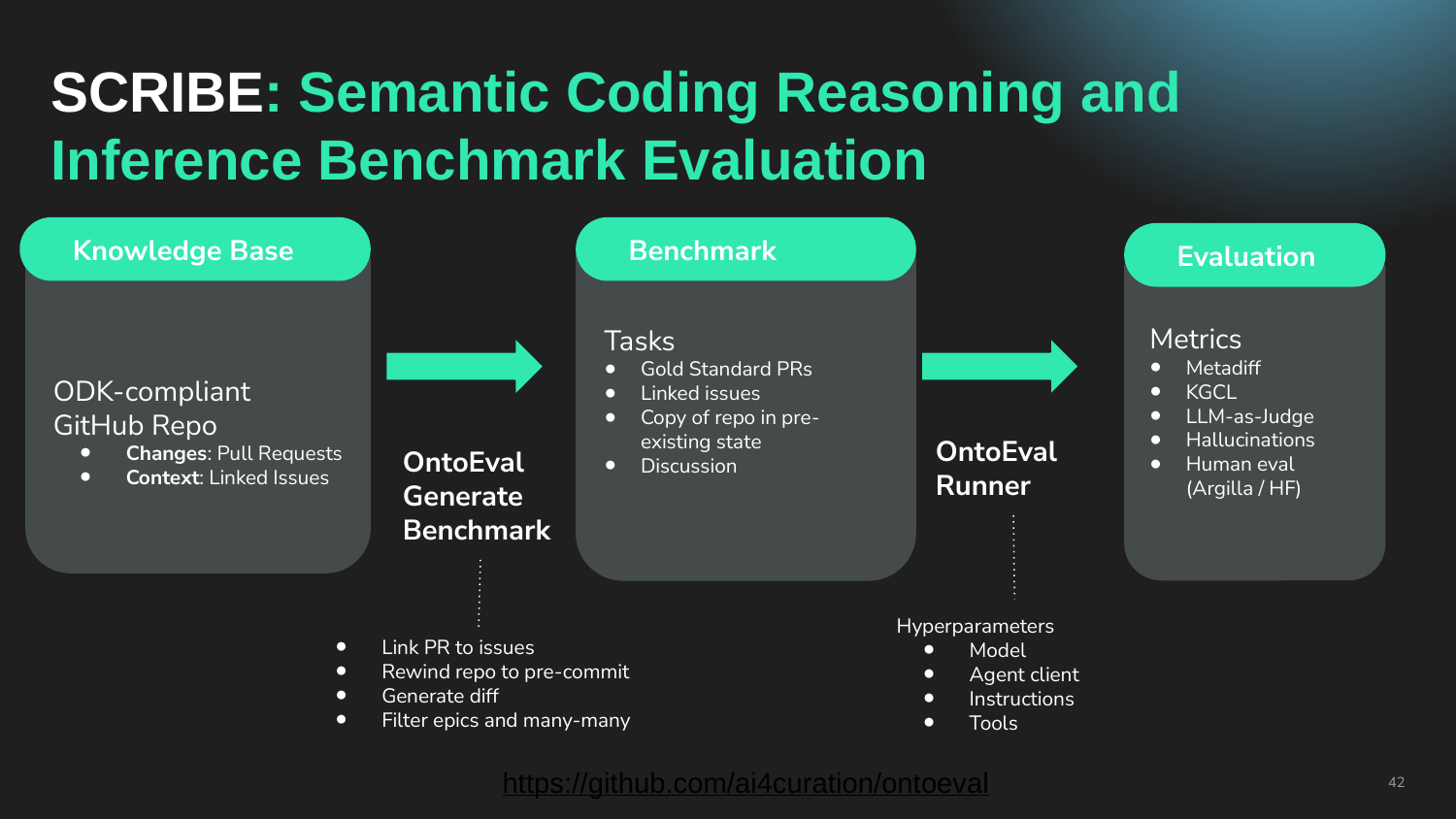

# SCRIBE: Semantic Coding Reasoning and Inference Benchmark Evaluation
Knowledge Base
Benchmark
Evaluation

Tasks
Gold Standard PRs
Linked issues
Copy of repo in pre-existing state
Discussion

ODK-compliant GitHub Repo
Changes: Pull Requests
Context: Linked Issues

Metrics
Metadiff
KGCL
LLM-as-Judge
Hallucinations
Human eval (Argilla / HF)

OntoEval
Runner
OntoEval
Generate
Benchmark

Link PR to issues
Rewind repo to pre-commit
Generate diff
Filter epics and many-many
Hyperparameters
Model
Agent client
Instructions
Tools
https://github.com/ai4curation/ontoeval